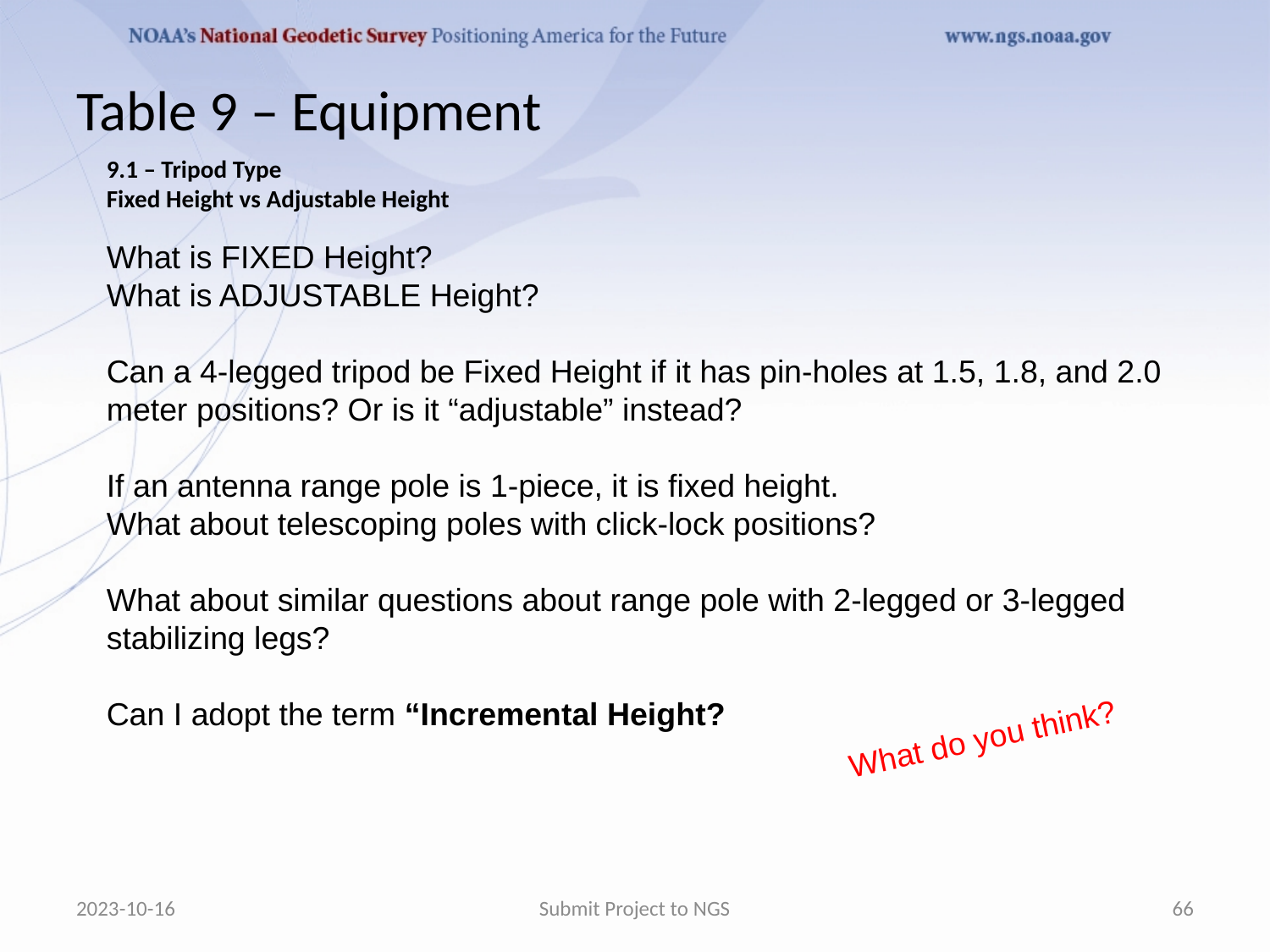

# Table 9 – Equipment
9.1 – Tripod Type
Fixed Height vs Adjustable Height
What is FIXED Height?
What is ADJUSTABLE Height?

Can a 4-legged tripod be Fixed Height if it has pin-holes at 1.5, 1.8, and 2.0 meter positions? Or is it “adjustable” instead?

If an antenna range pole is 1-piece, it is fixed height.
What about telescoping poles with click-lock positions?

What about similar questions about range pole with 2-legged or 3-legged stabilizing legs?

Can I adopt the term “Incremental Height?

What do you think?
2023-10-16
Submit Project to NGS
66